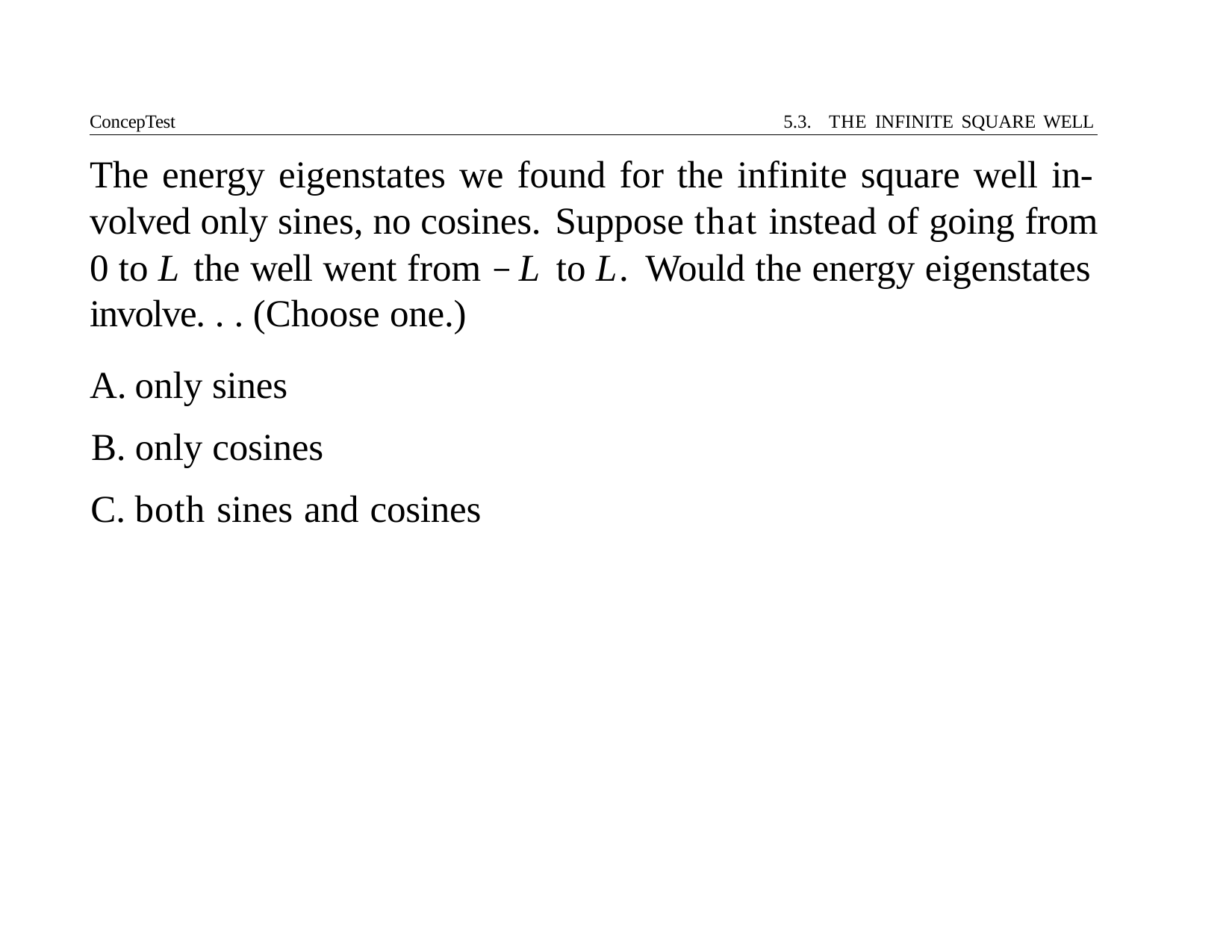

ConcepTest	5.3.  THE INFINITE SQUARE WELL

# The energy eigenstates we found for the infinite square well in- volved only sines, no cosines.	Suppose that instead of going from
0 to L the well went from −L to L. Would the energy eigenstates involve. . . (Choose one.)
only sines
only cosines
both sines and cosines